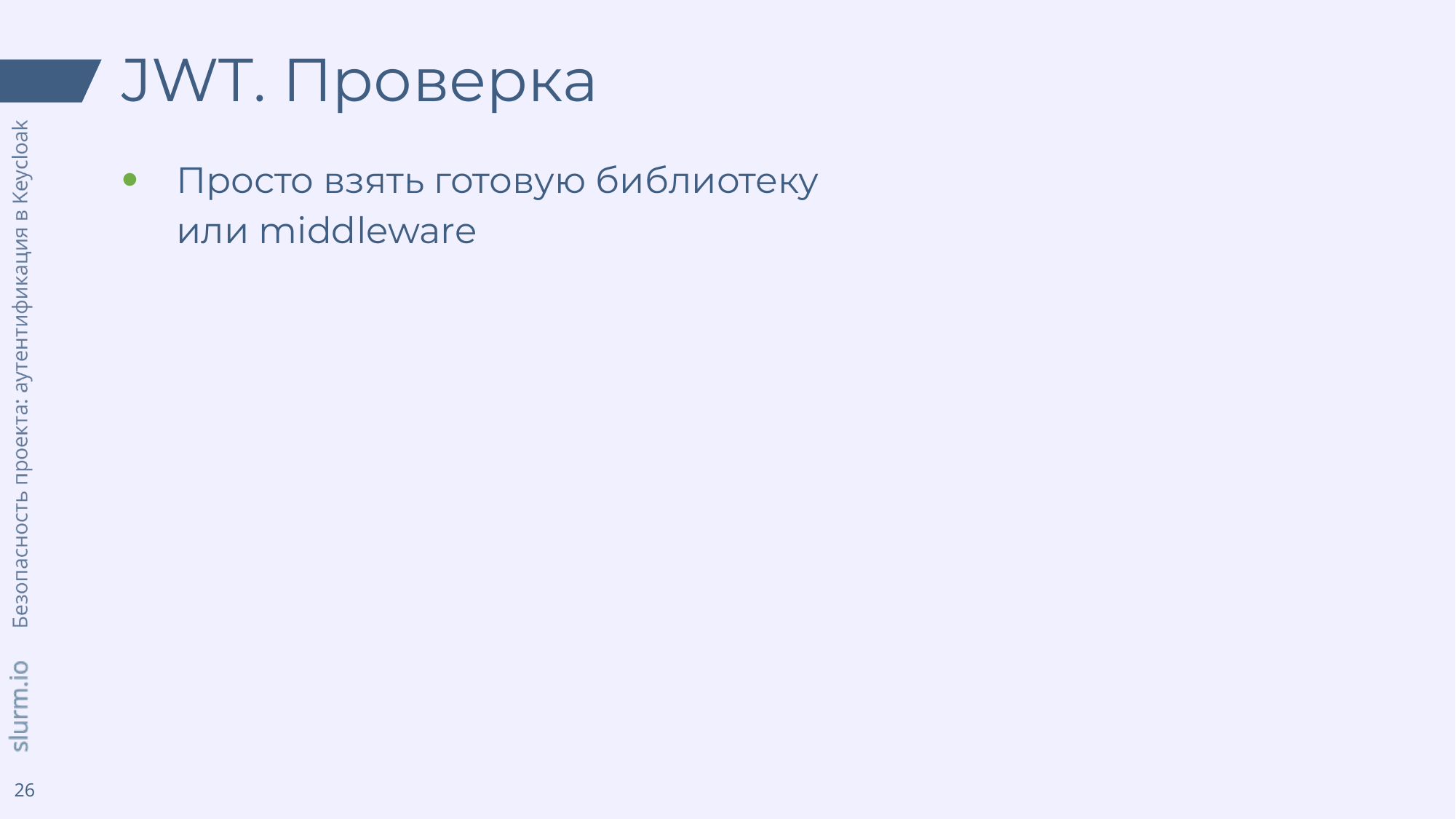

# JWT. Проверка
Просто взять готовую библиотеку или middleware